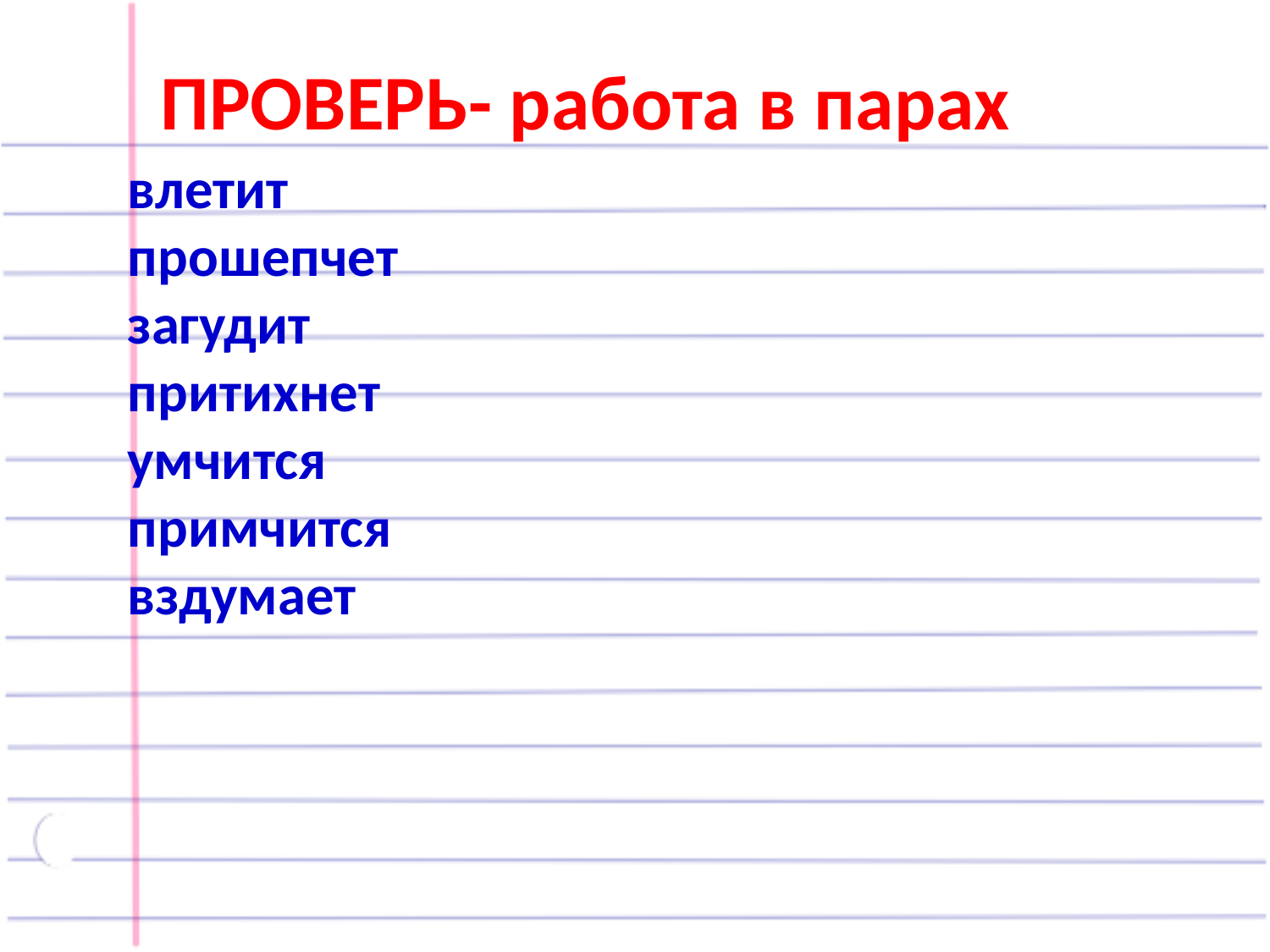

ПРОВЕРЬ- работа в парах
влетит
прошепчет
загудит
притихнет
умчится
примчится
вздумает